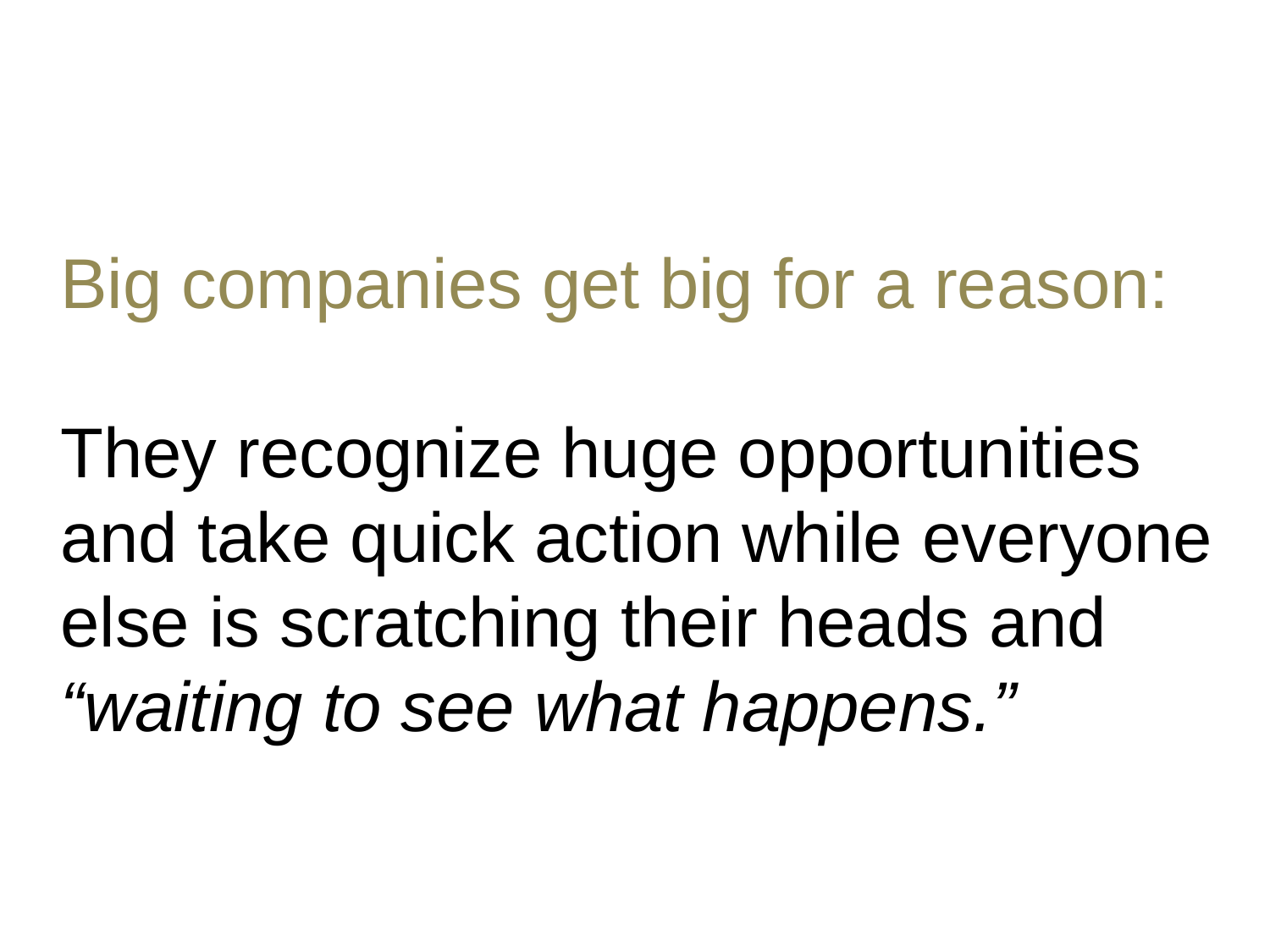

Big companies get big for a reason:
They recognize huge opportunities and take quick action while everyone else is scratching their heads and “waiting to see what happens.”